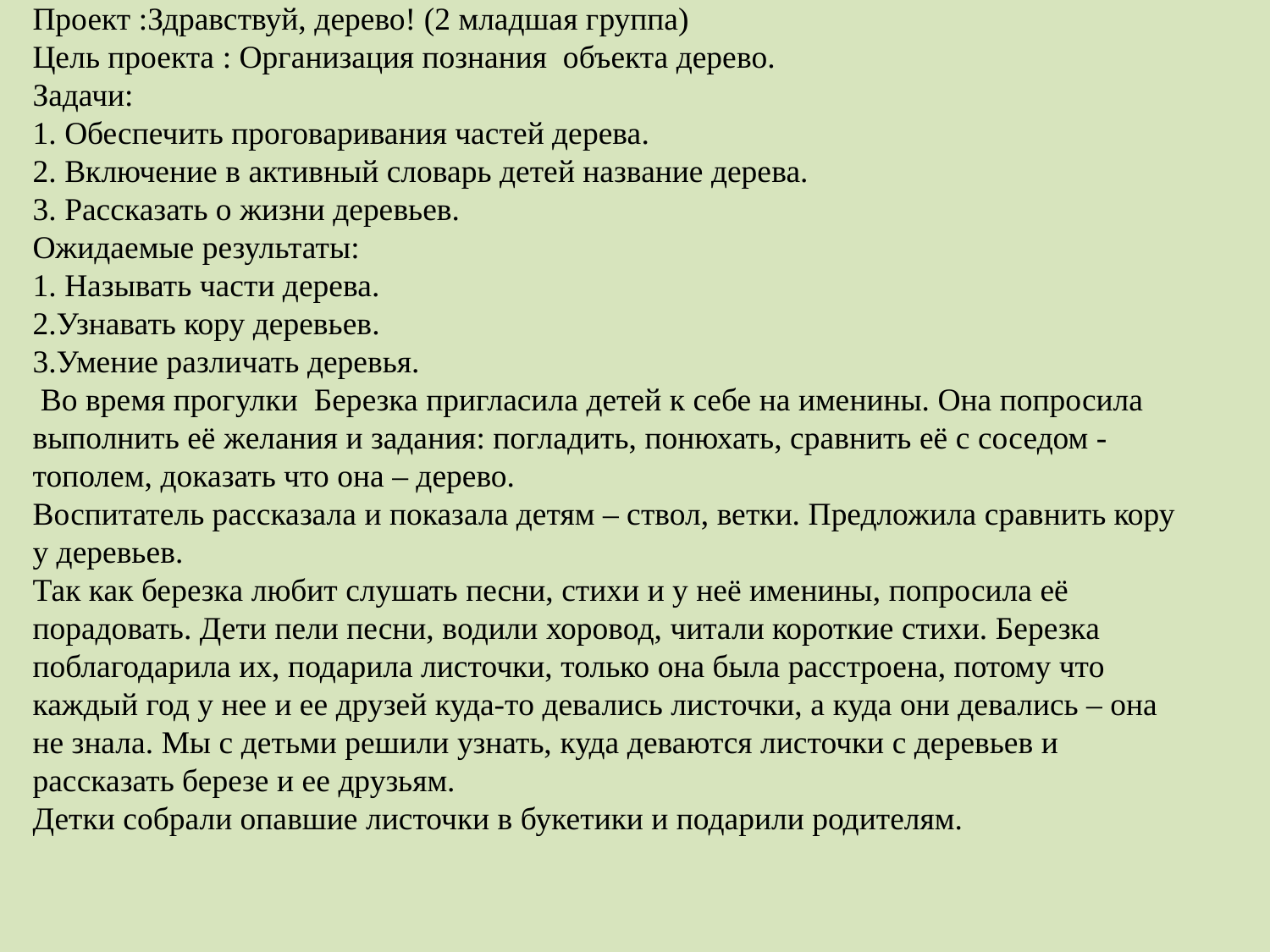

# Проект :Здравствуй, дерево! (2 младшая группа) Цель проекта : Организация познания  объекта дерево.  Задачи: 1. Обеспечить проговаривания частей дерева. 2. Включение в активный словарь детей название дерева. 3. Рассказать о жизни деревьев. Ожидаемые результаты: 1. Называть части дерева. 2.Узнавать кору деревьев. 3.Умение различать деревья. Во время прогулки  Березка пригласила детей к себе на именины. Она попросила выполнить её желания и задания: погладить, понюхать, сравнить её с соседом - тополем, доказать что она – дерево. Воспитатель рассказала и показала детям – ствол, ветки. Предложила сравнить кору у деревьев. Так как березка любит слушать песни, стихи и у неё именины, попросила её порадовать. Дети пели песни, водили хоровод, читали короткие стихи. Березка поблагодарила их, подарила листочки, только она была расстроена, потому что каждый год у нее и ее друзей куда-то девались листочки, а куда они девались – она не знала. Мы с детьми решили узнать, куда деваются листочки с деревьев и рассказать березе и ее друзьям. Детки собрали опавшие листочки в букетики и подарили родителям.